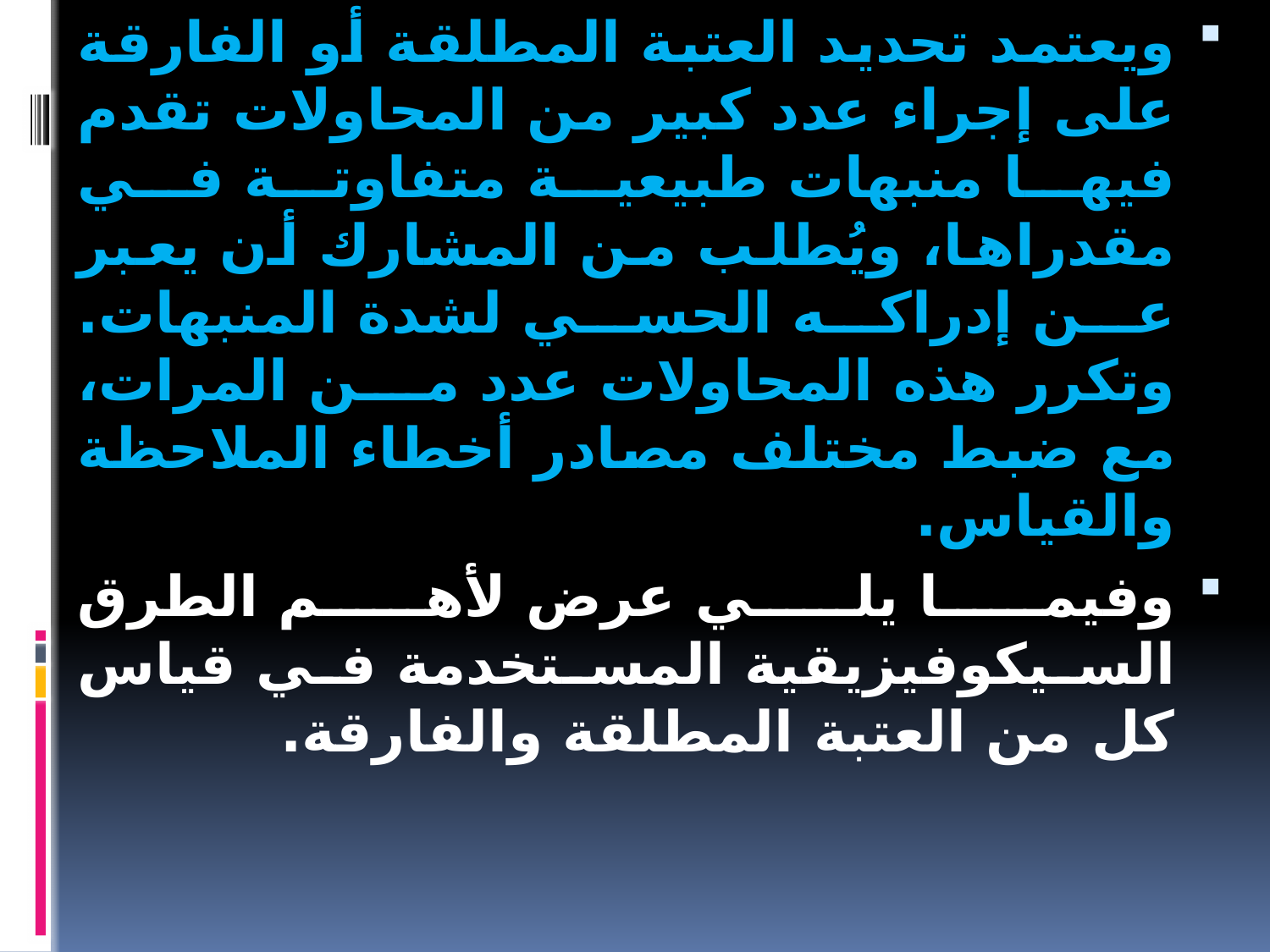

ويعتمد تحديد العتبة المطلقة أو الفارقة على إجراء عدد كبير من المحاولات تقدم فيها منبهات طبيعية متفاوتة في مقدراها، ويُطلب من المشارك أن يعبر عن إدراكه الحسي لشدة المنبهات. وتكرر هذه المحاولات عدد من المرات، مع ضبط مختلف مصادر أخطاء الملاحظة والقياس.
وفيما يلي عرض لأهم الطرق السيكوفيزيقية المستخدمة في قياس كل من العتبة المطلقة والفارقة.